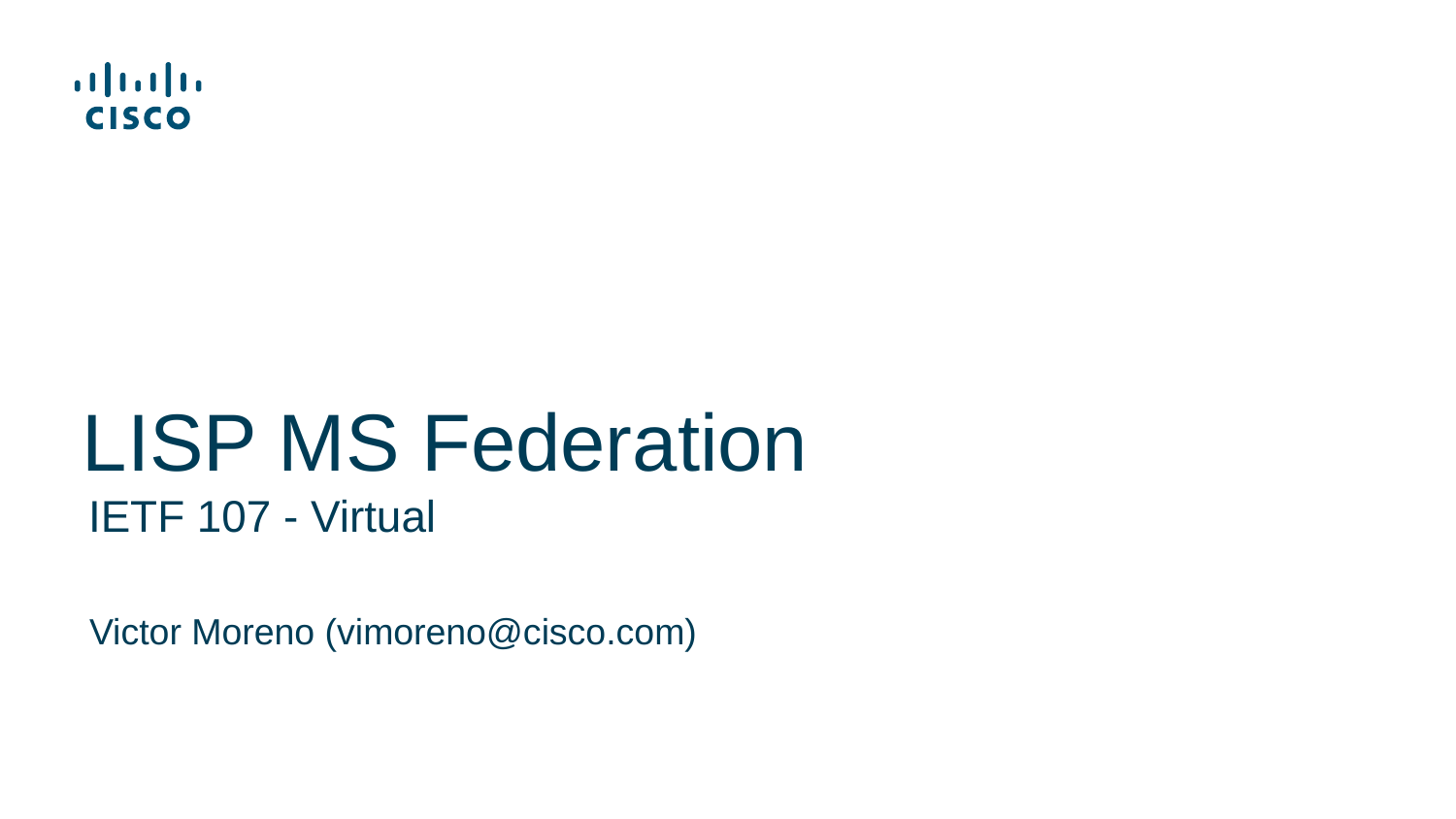

# LISP MS Federation
IETF 107 - Virtual
Victor Moreno (vimoreno@cisco.com)